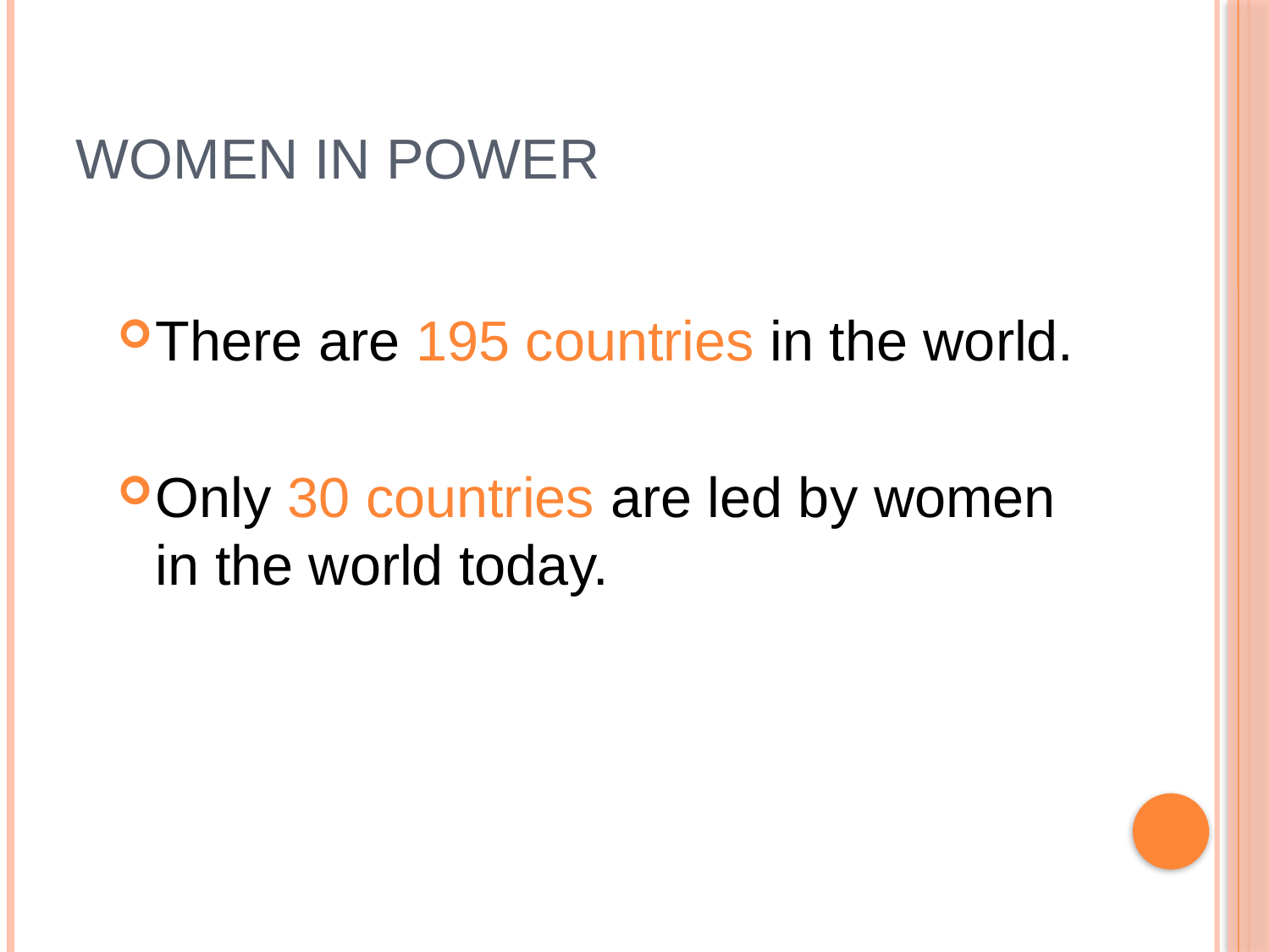

# Women in Power

There are 195 countries in the world.

Only 30 countries are led by women in the world today.